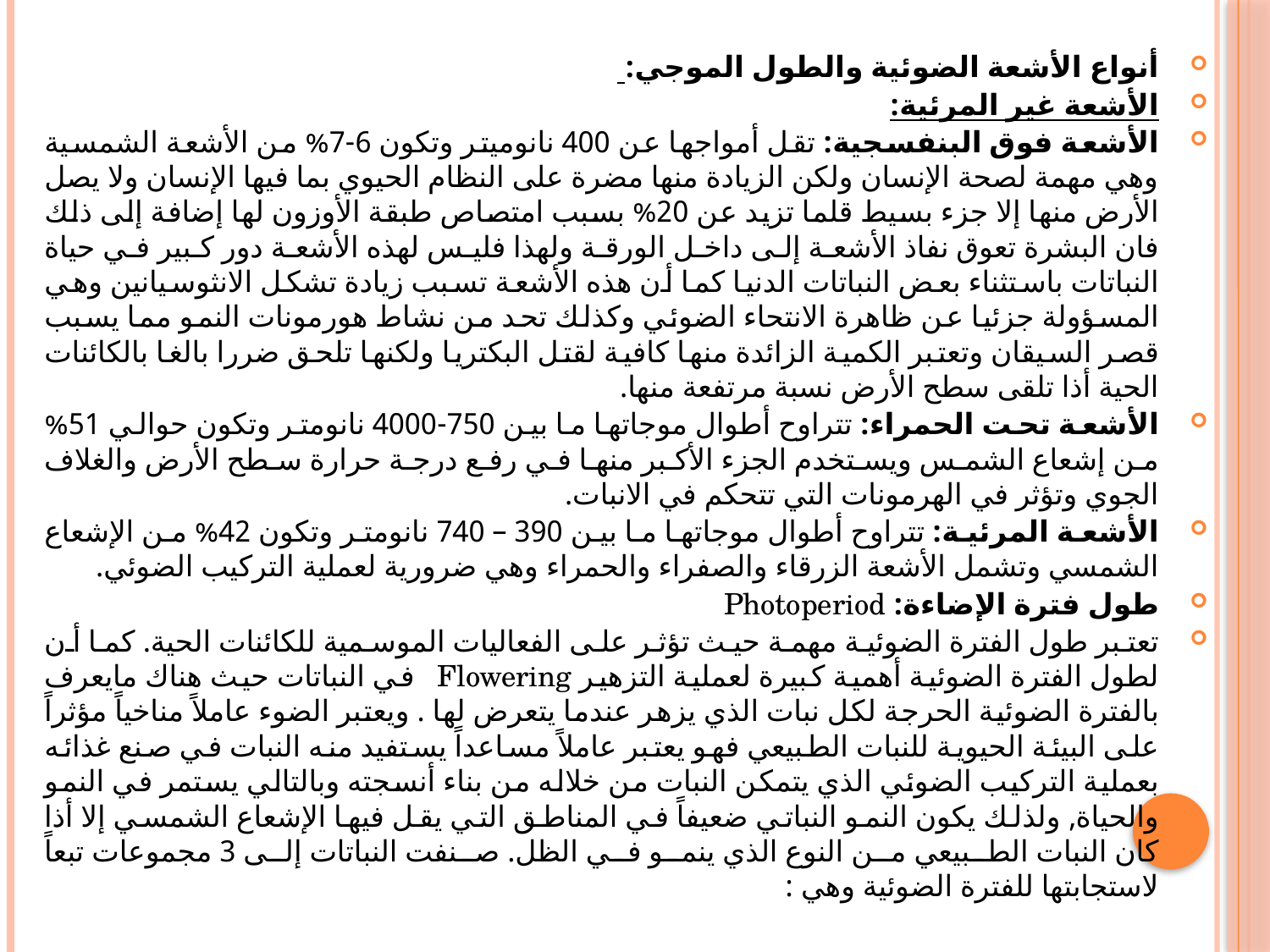

#
أنواع الأشعة الضوئية والطول الموجي:
الأشعة غير المرئية:
الأشعة فوق البنفسجية: تقل أمواجها عن 400 نانوميتر وتكون 6-7% من الأشعة الشمسية وهي مهمة لصحة الإنسان ولكن الزيادة منها مضرة على النظام الحيوي بما فيها الإنسان ولا يصل الأرض منها إلا جزء بسيط قلما تزيد عن 20% بسبب امتصاص طبقة الأوزون لها إضافة إلى ذلك فان البشرة تعوق نفاذ الأشعة إلى داخل الورقة ولهذا فليس لهذه الأشعة دور كبير في حياة النباتات باستثناء بعض النباتات الدنيا كما أن هذه الأشعة تسبب زيادة تشكل الانثوسيانين وهي المسؤولة جزئيا عن ظاهرة الانتحاء الضوئي وكذلك تحد من نشاط هورمونات النمو مما يسبب قصر السيقان وتعتبر الكمية الزائدة منها كافية لقتل البكتريا ولكنها تلحق ضررا بالغا بالكائنات الحية أذا تلقى سطح الأرض نسبة مرتفعة منها.
الأشعة تحت الحمراء: تتراوح أطوال موجاتها ما بين 750-4000 نانومتر وتكون حوالي 51% من إشعاع الشمس ويستخدم الجزء الأكبر منها في رفع درجة حرارة سطح الأرض والغلاف الجوي وتؤثر في الهرمونات التي تتحكم في الانبات.
الأشعة المرئية: تتراوح أطوال موجاتها ما بين 390 – 740 نانومتر وتكون 42% من الإشعاع الشمسي وتشمل الأشعة الزرقاء والصفراء والحمراء وهي ضرورية لعملية التركيب الضوئي.
طول فترة الإضاءة: Photoperiod
تعتبر طول الفترة الضوئية مهمة حيث تؤثر على الفعاليات الموسمية للكائنات الحية. كما أن لطول الفترة الضوئية أهمية كبيرة لعملية التزهير Flowering   في النباتات حيث هناك مايعرف بالفترة الضوئية الحرجة لكل نبات الذي يزهر عندما يتعرض لها . ويعتبر الضوء عاملاً مناخياً مؤثراً على البيئة الحيوية للنبات الطبيعي فهو يعتبر عاملاً مساعداً يستفيد منه النبات في صنع غذائه بعملية التركيب الضوئي الذي يتمكن النبات من خلاله من بناء أنسجته وبالتالي يستمر في النمو والحياة, ولذلك يكون النمو النباتي ضعيفاً في المناطق التي يقل فيها الإشعاع الشمسي إلا أذا كان النبات الطبيعي من النوع الذي ينمو في الظل. صنفت النباتات إلى 3 مجموعات تبعاً لاستجابتها للفترة الضوئية وهي :